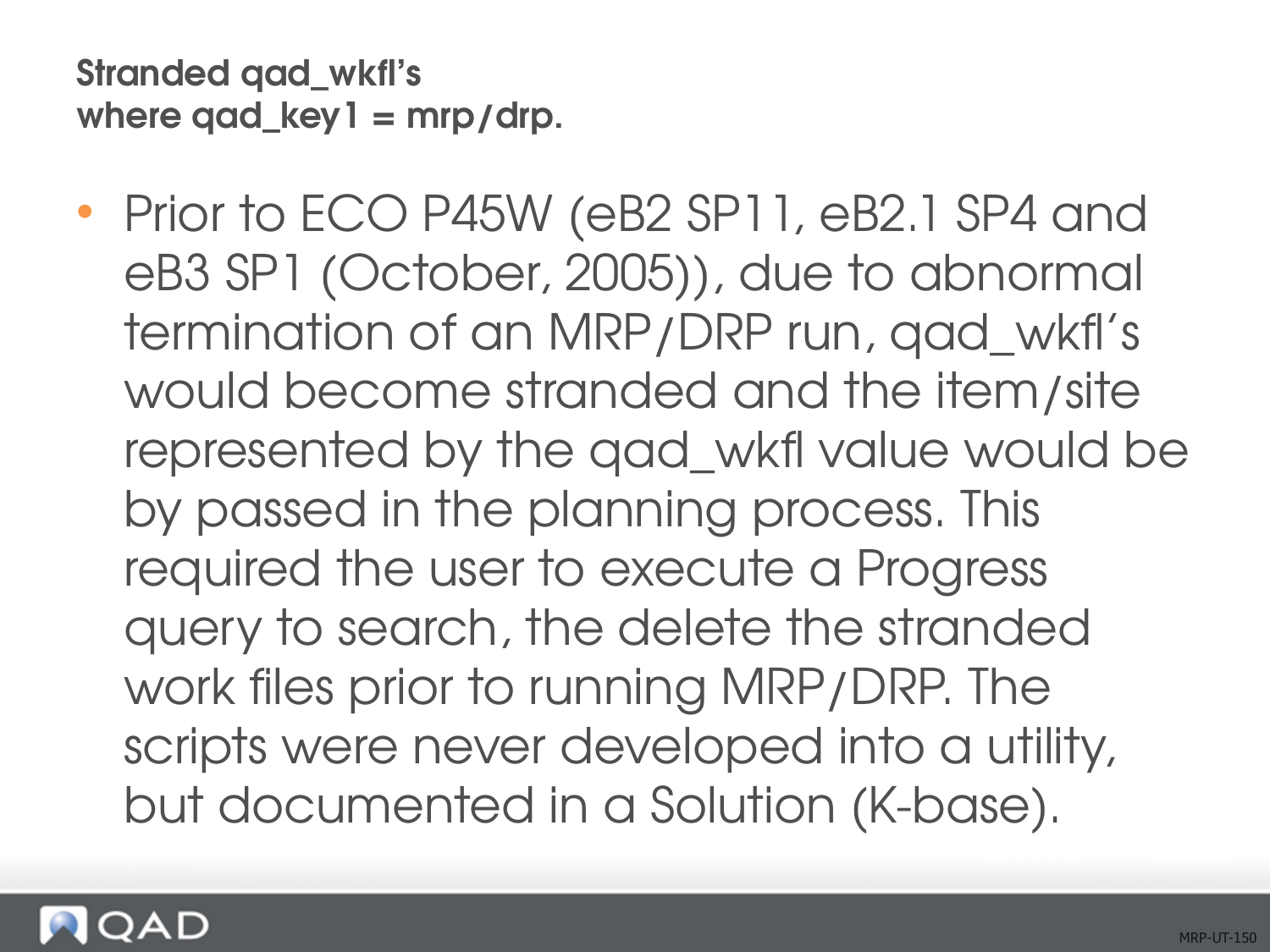

# Stranded qad_wkfl’s where qad_key1 = mrp/drp.
Prior to ECO P45W (eB2 SP11, eB2.1 SP4 and eB3 SP1 (October, 2005)), due to abnormal termination of an MRP/DRP run, qad_wkfl’s would become stranded and the item/site represented by the qad_wkfl value would be by passed in the planning process. This required the user to execute a Progress query to search, the delete the stranded work files prior to running MRP/DRP. The scripts were never developed into a utility, but documented in a Solution (K-base).

MRP-UT-150